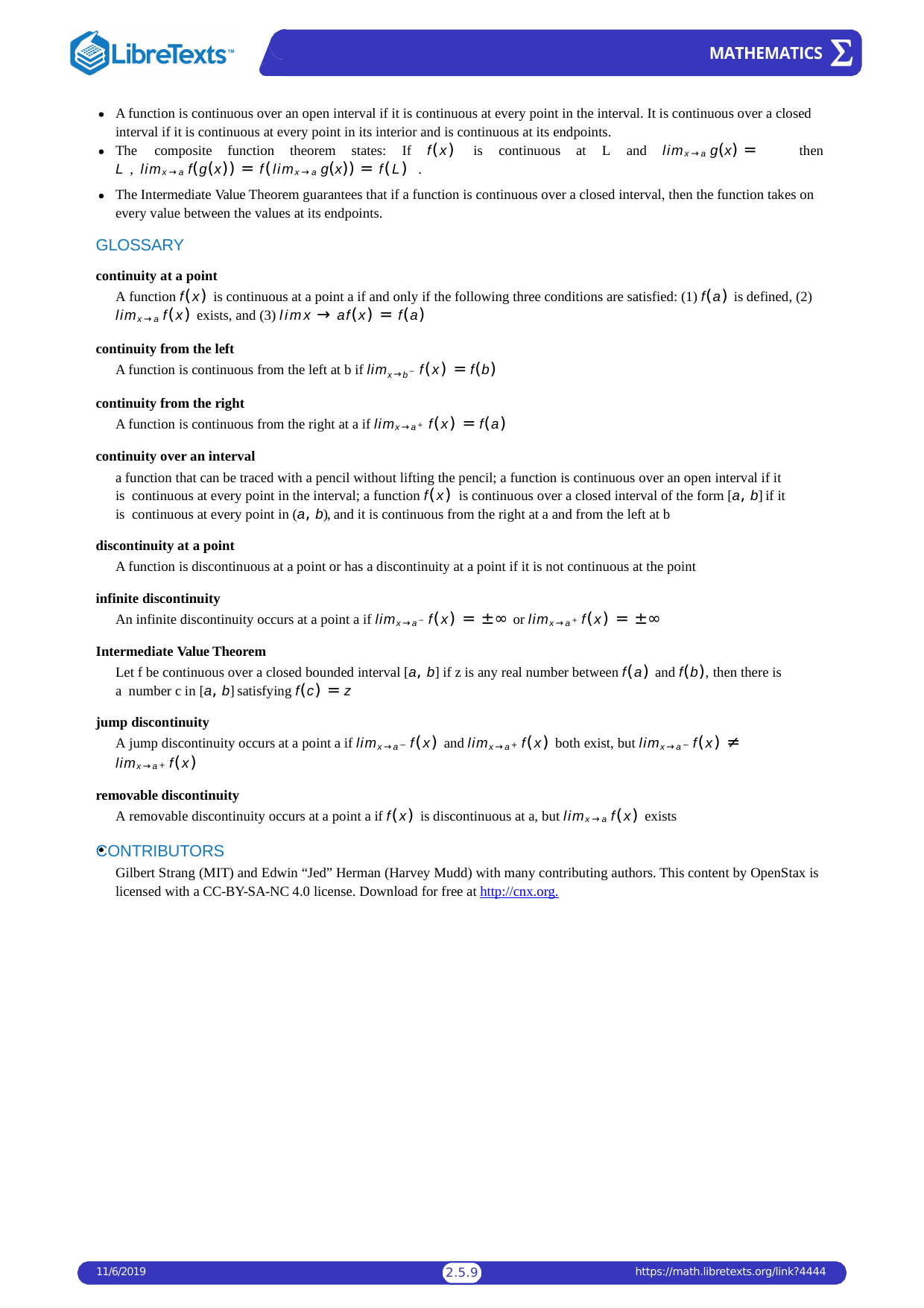

A function is continuous over an open interval if it is continuous at every point in the interval. It is continuous over a closed  interval if it is continuous at every point in its interior and is continuous at its endpoints.

The	composite	function	theorem	states:	If	f(x)	is	continuous	at	L	and	limx→a g(x) = L ,  limx→a f(g(x)) = f(limx→a g(x)) = f(L) .
then

The Intermediate Value Theorem guarantees that if a function is continuous over a closed interval, then the function takes on  every value between the values at its endpoints.
GLOSSARY
continuity at a point
A function f(x) is continuous at a point a if and only if the following three conditions are satisfied: (1) f(a) is defined, (2)
limx→a f(x) exists, and (3) limx → af(x) = f(a)

continuity from the left
A function is continuous from the left at b if limx→b− f(x) = f(b)
continuity from the right
A function is continuous from the right at a if limx→a+ f(x) = f(a)
continuity over an interval
a function that can be traced with a pencil without lifting the pencil; a function is continuous over an open interval if it is  continuous at every point in the interval; a function f(x) is continuous over a closed interval of the form [a, b] if it is  continuous at every point in (a, b), and it is continuous from the right at a and from the left at b
discontinuity at a point
A function is discontinuous at a point or has a discontinuity at a point if it is not continuous at the point

infinite discontinuity
An infinite discontinuity occurs at a point a if limx→a− f(x) = ±∞ or limx→a+ f(x) = ±∞
Intermediate Value Theorem
Let f be continuous over a closed bounded interval [a, b] if z is any real number between f(a) and f(b), then there is a  number c in [a, b] satisfying f(c) = z
jump discontinuity
A jump discontinuity occurs at a point a if limx→a− f(x) and limx→a+ f(x) both exist, but limx→a− f(x) ≠ limx→a+ f(x)
removable discontinuity
A removable discontinuity occurs at a point a if f(x) is discontinuous at a, but limx→a f(x) exists

CONTRIBUTORS
Gilbert Strang (MIT) and Edwin “Jed” Herman (Harvey Mudd) with many contributing authors. This content by OpenStax is  licensed with a CC-BY-SA-NC 4.0 license. Download for free at http://cnx.org.

11/6/2019
https://math.libretexts.org/link?4444
2.5.9